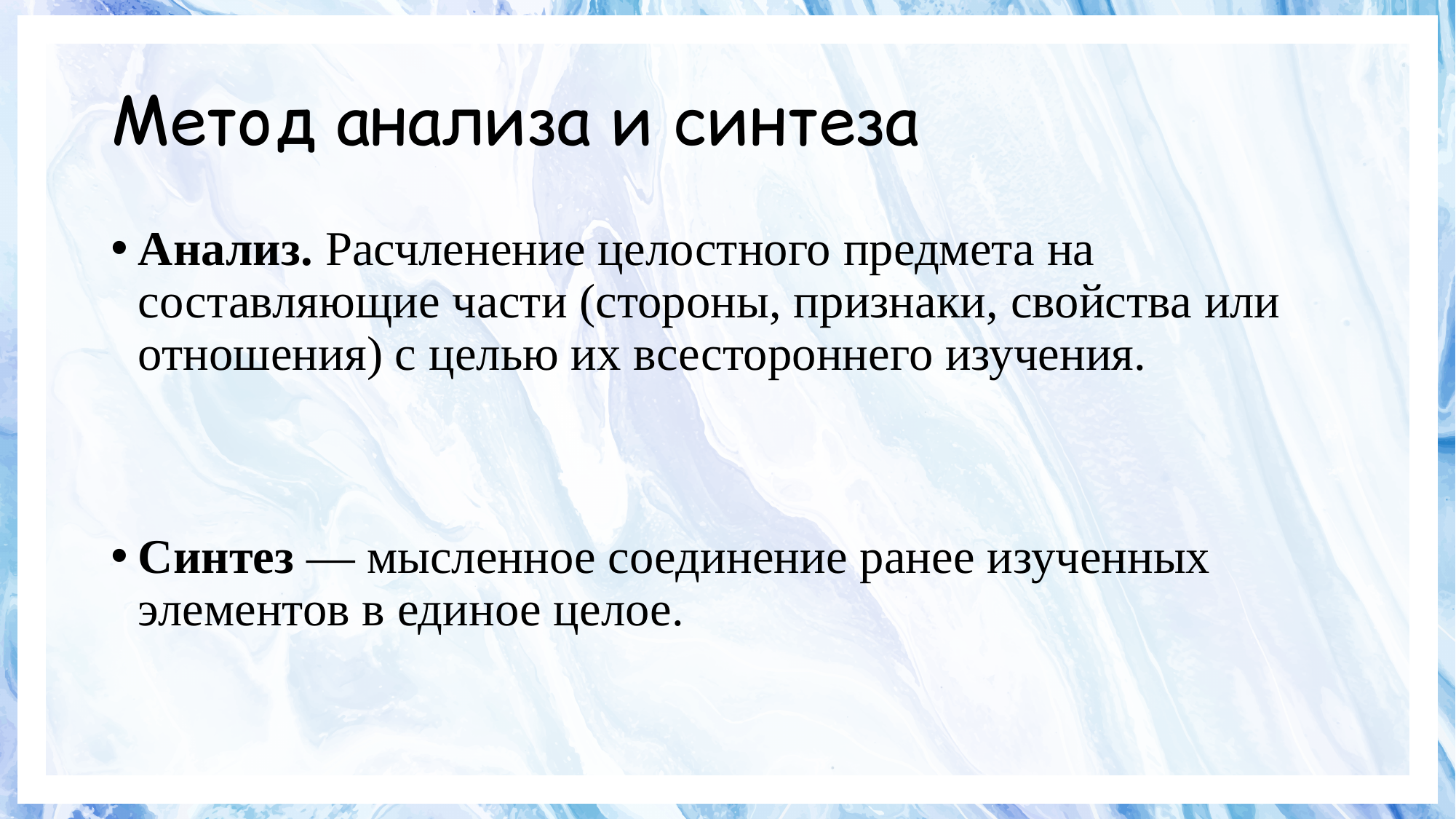

# Метод анализа и синтеза
Анализ. Расчленение целостного предмета на составляющие части (стороны, признаки, свойства или отношения) с целью их всестороннего изучения.

Синтез — мысленное соединение ранее изученных элементов в единое целое.